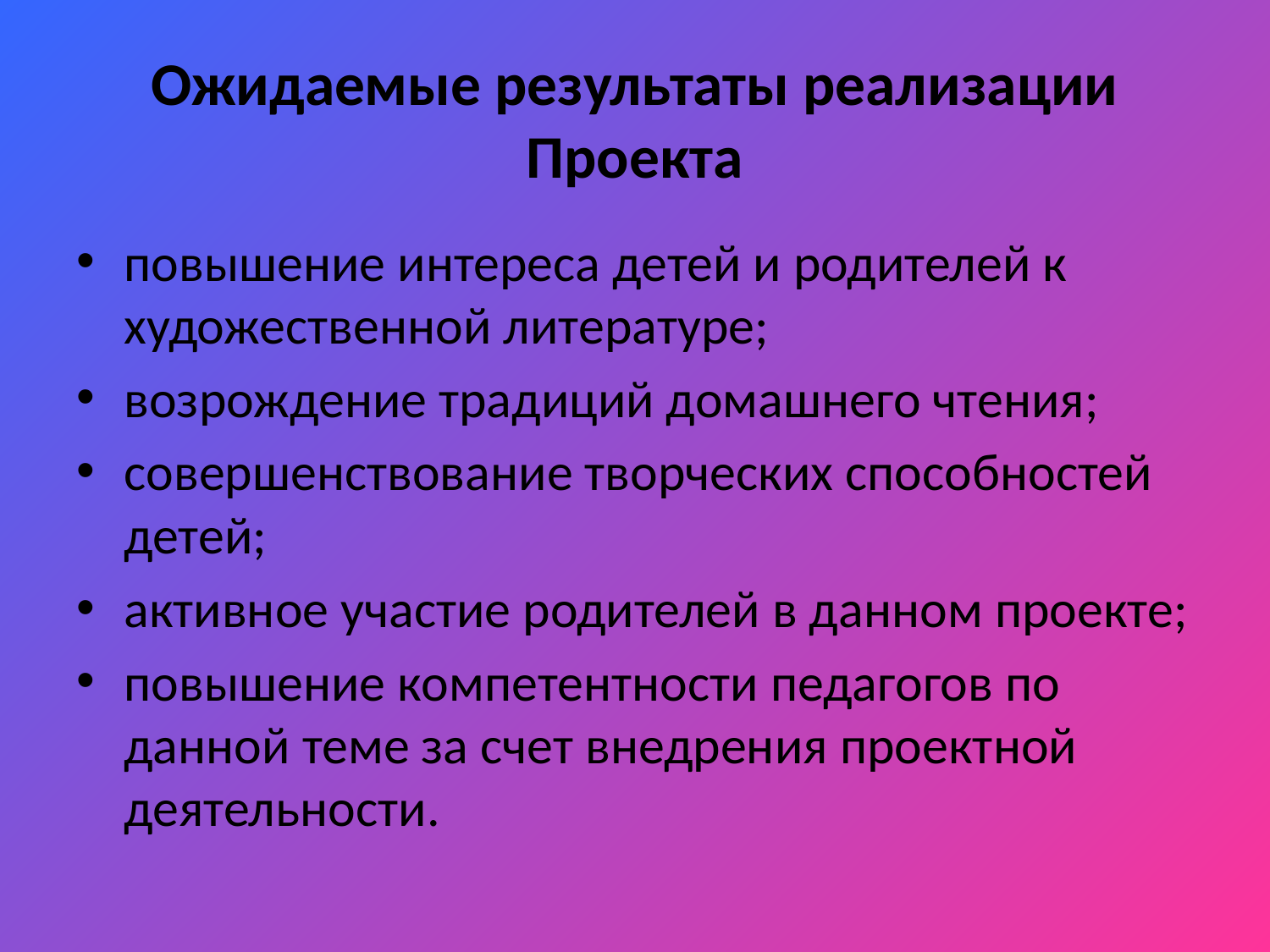

# Ожидаемые результаты реализации Проекта
повышение интереса детей и родителей к художественной литературе;
возрождение традиций домашнего чтения;
совершенствование творческих способностей детей;
активное участие родителей в данном проекте;
повышение компетентности педагогов по данной теме за счет внедрения проектной деятельности.